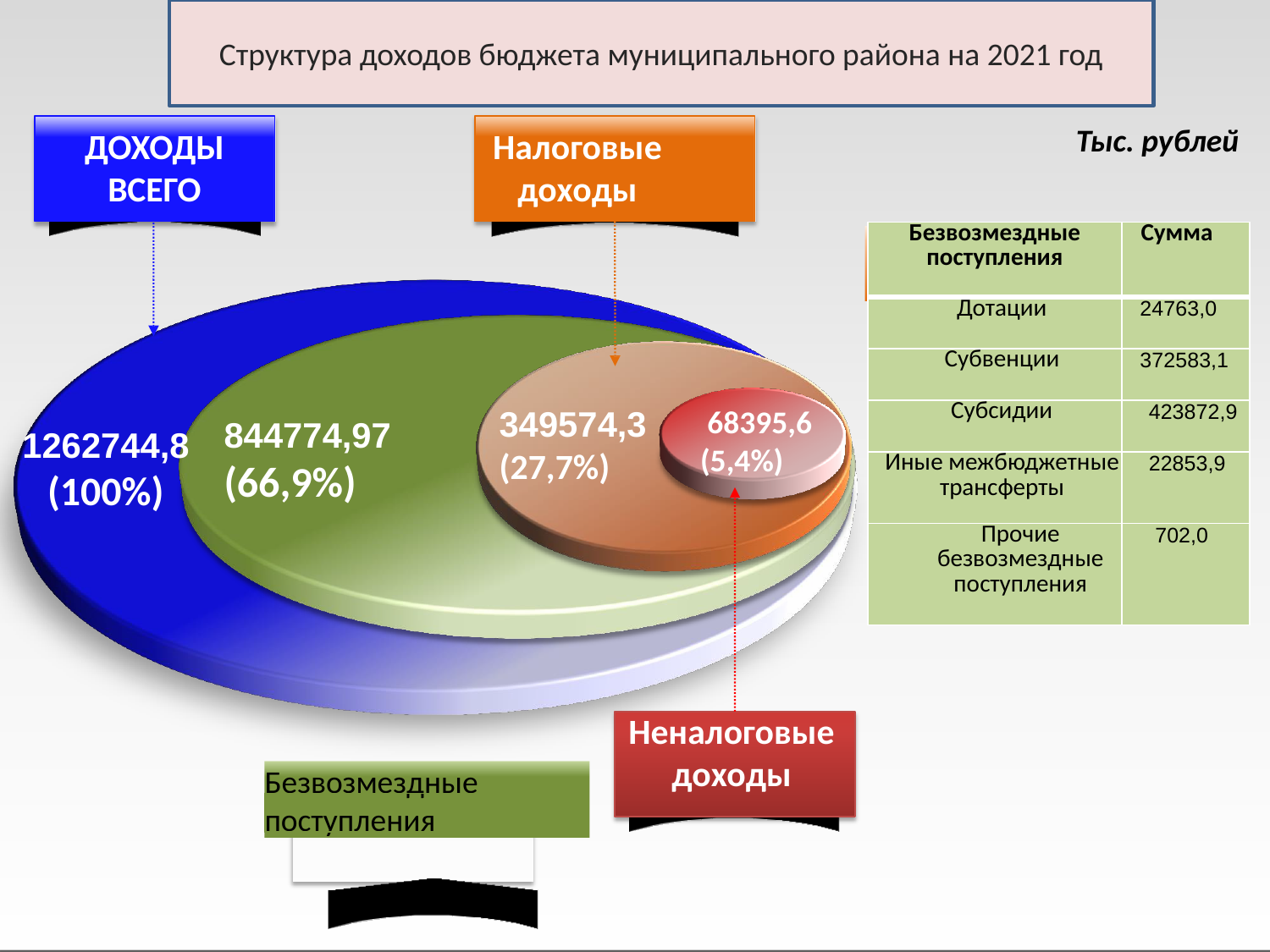

Структура доходов бюджета муниципального района на 2021 год

Тыс. рублей
ДОХОДЫ ВСЕГО
Налоговые доходы

| Безвозмездные поступления | Сумма |
| --- | --- |
| Дотации | 24763,0 |
| Субвенции | 372583,1 |
| Субсидии | 423872,9 |
| Иные межбюджетные трансферты | 22853,9 |
| Прочие безвозмездные поступления | 702,0 |

349574,3
(27,7%)
 68395,6
(5,4%)

844774,97
(66,9%)
1262744,8
(100%)

Неналоговые доходы

Безвозмездные  поступления